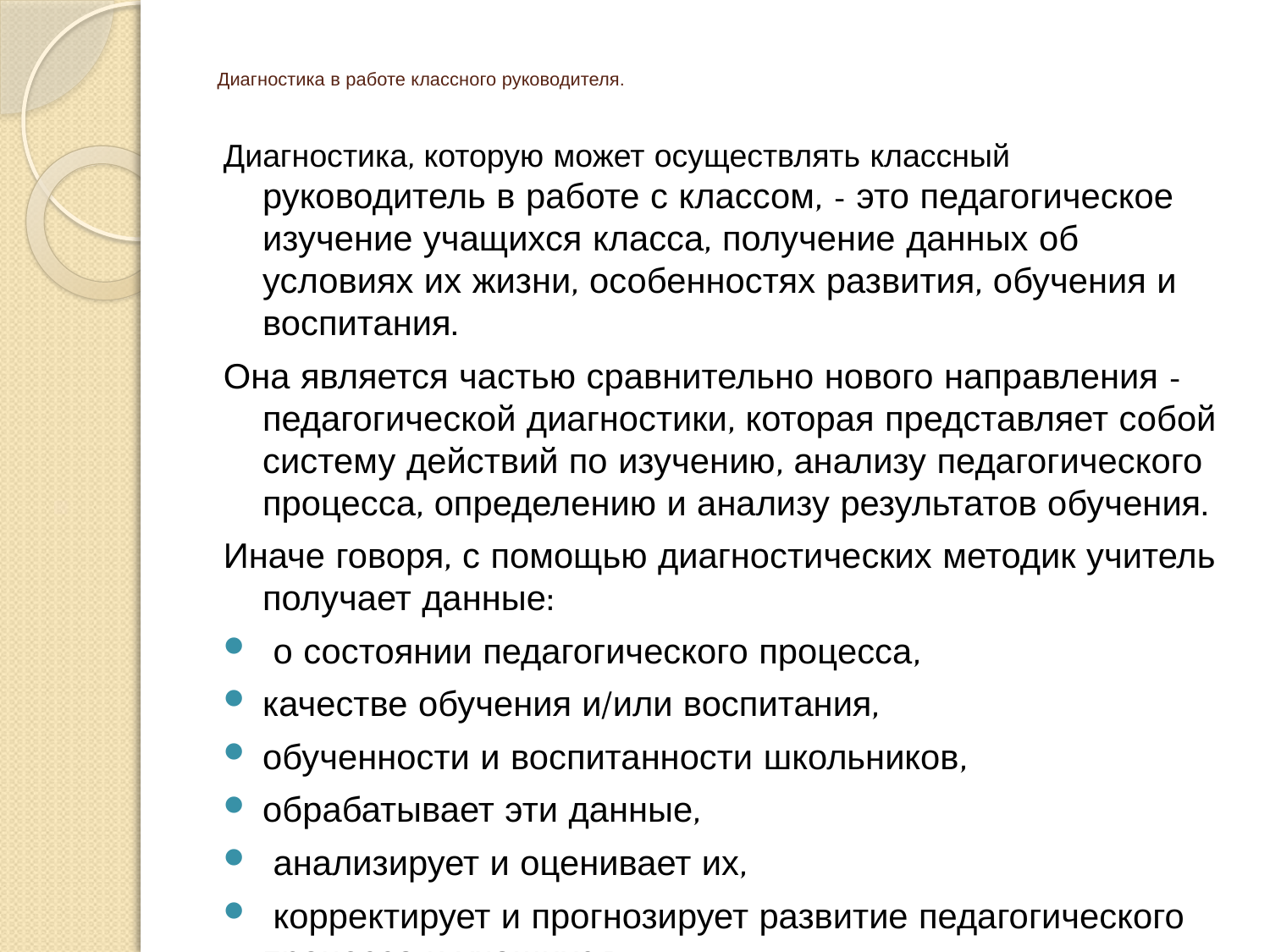

# Диагностика в работе классного руководителя.
Диагностика, которую может осуществлять классный руководитель в работе с классом, - это педагогическое изучение учащихся класса, получение данных об условиях их жизни, особенностях развития, обучения и воспитания.
Она является частью сравнительно нового направления - педагогической диагностики, которая представляет собой систему действий по изучению, анализу педагогического процесса, определению и анализу результатов обучения.
Иначе говоря, с помощью диагностических методик учитель получает данные:
 о состоянии педагогического процесса,
качестве обучения и/или воспитания,
обученности и воспитанности школьников,
обрабатывает эти данные,
 анализирует и оценивает их,
 корректирует и прогнозирует развитие педагогического процесса и учащихся.